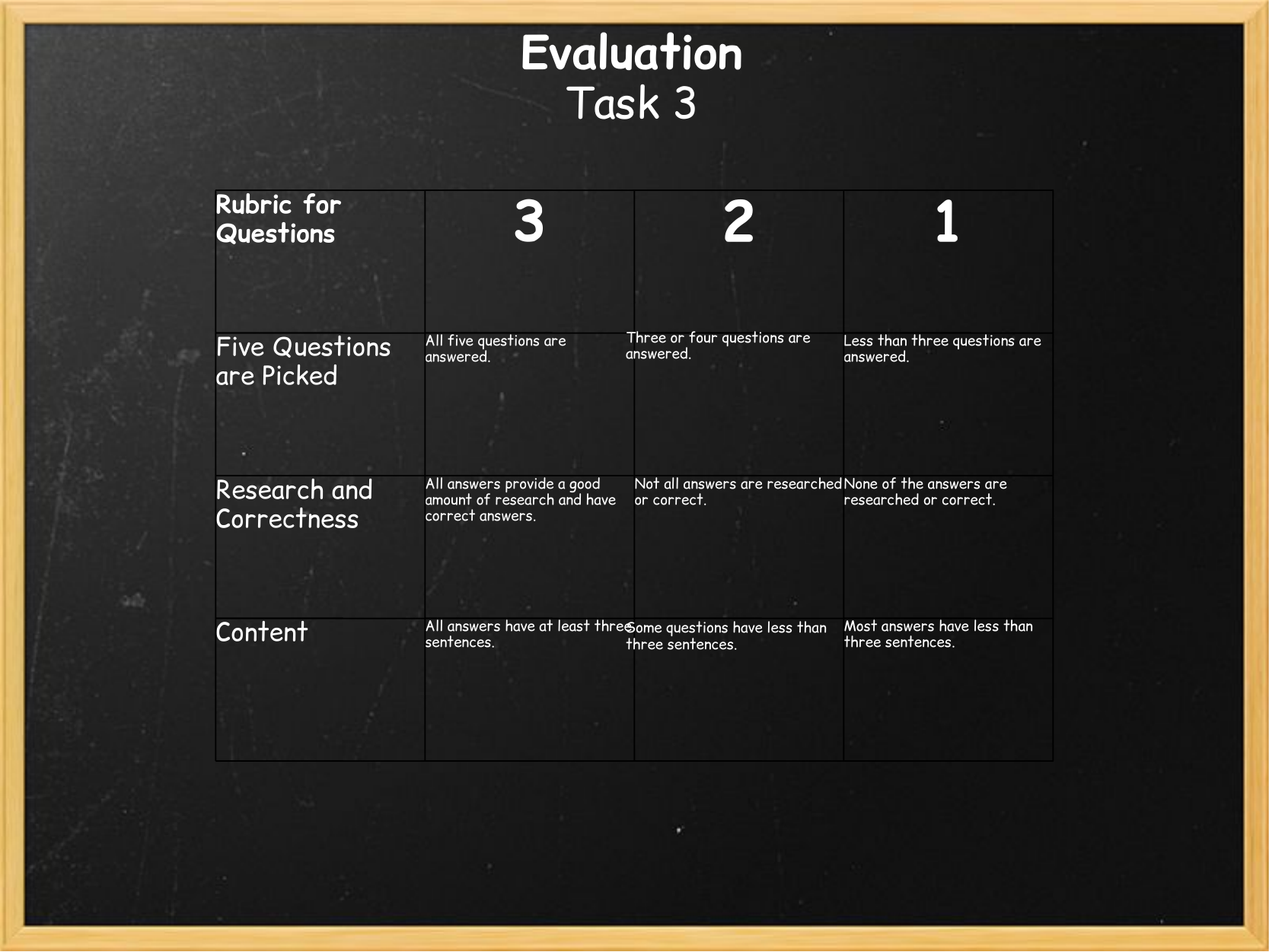

Evaluation
Task 3

Rubric for Questions

3

2

1

Five Questions are Picked

All five questions are answered.

Less than three questions are answered.

Research and Correctness

All answers provide a good amount of research and have correct answers.

Not all answers are researched or correct.

None of the answers are researched or correct.

Content

All answers have at least three sentences.

Most answers have less than three sentences.

Three or four questions are answered.
Some questions have less than three sentences.